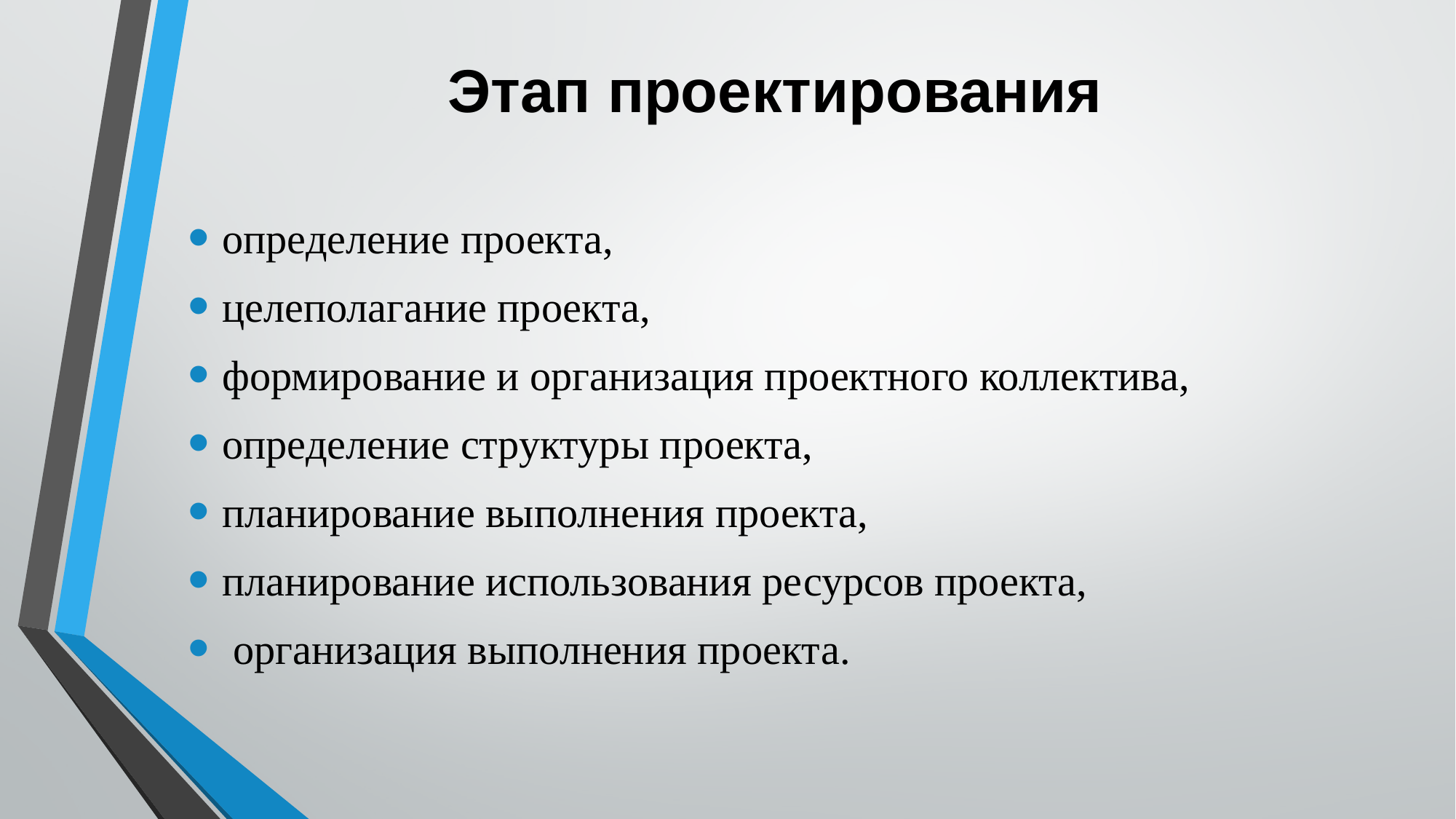

# Этап проектирования
определение проекта,
целеполагание проекта,
формирование и организация проектного коллектива,
определение структуры проекта,
планирование выполнения проекта,
планирование использования ресурсов проекта,
 организация выполнения проекта.